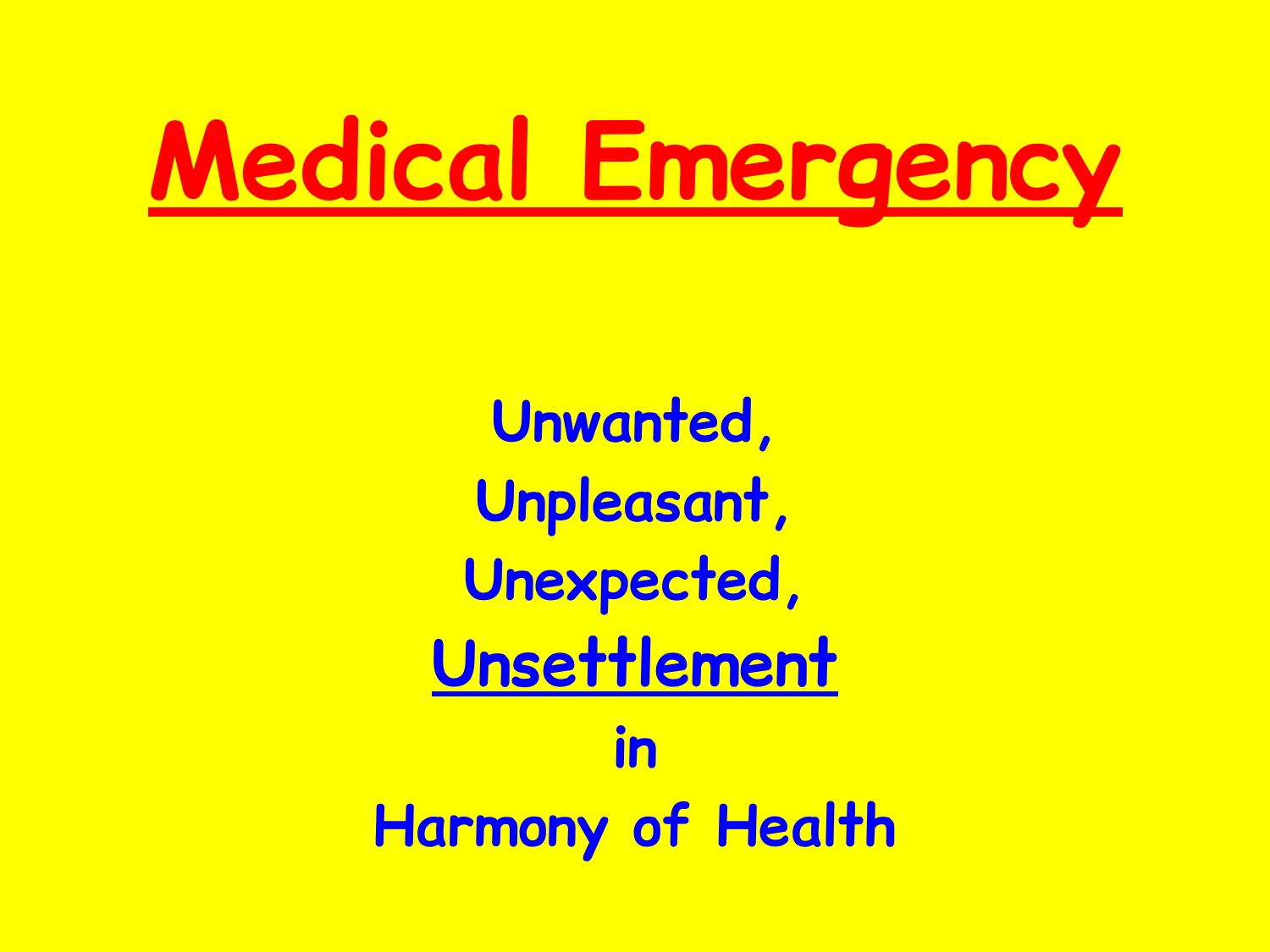

# Medical Emergency Unwanted, Unpleasant, Unexpected, Unsettlement in Harmony of Health